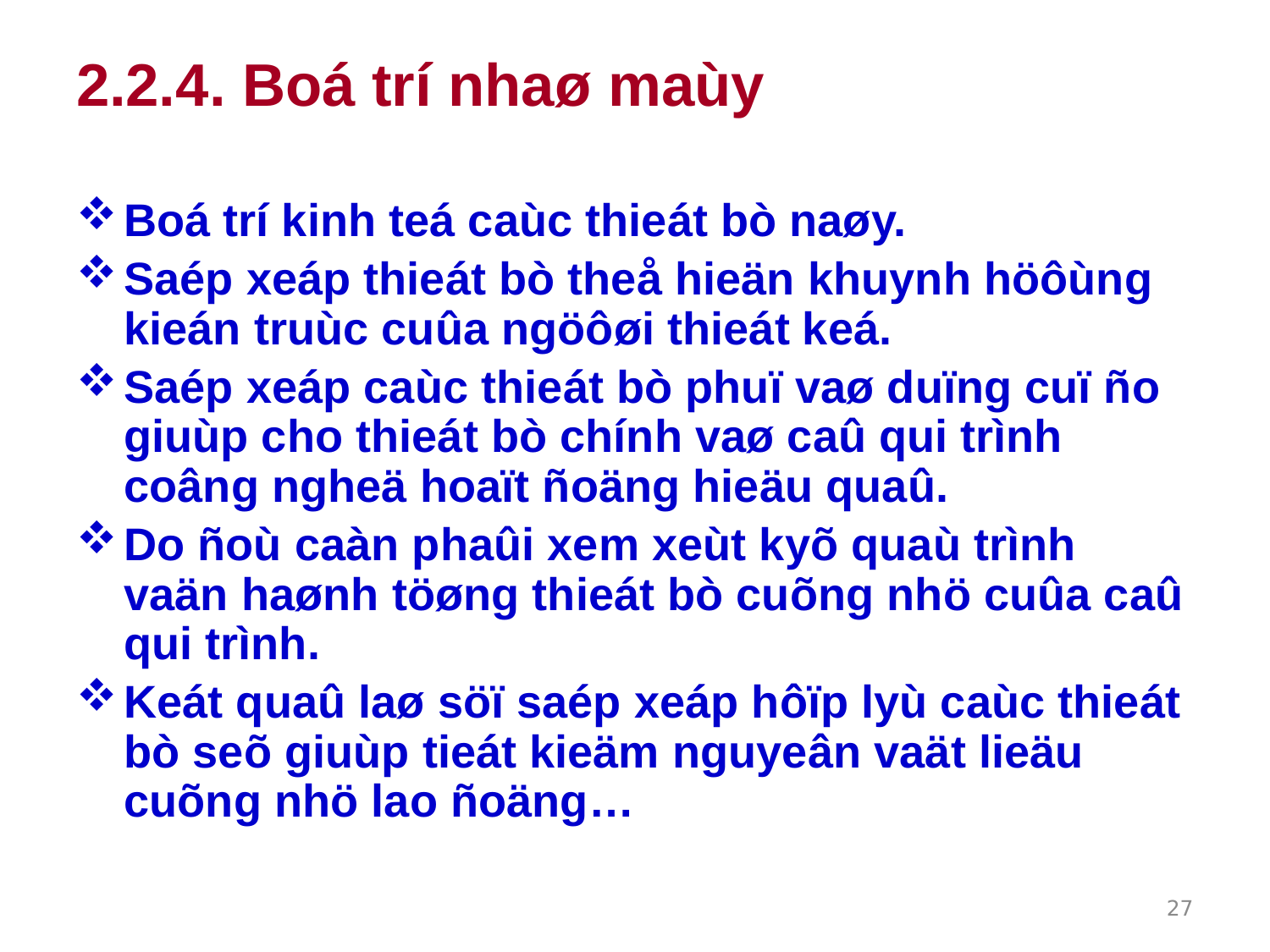

# 2.2.4. Boá trí nhaø maùy
Boá trí kinh teá caùc thieát bò naøy.
Saép xeáp thieát bò theå hieän khuynh höôùng kieán truùc cuûa ngöôøi thieát keá.
Saép xeáp caùc thieát bò phuï vaø duïng cuï ño giuùp cho thieát bò chính vaø caû qui trình coâng ngheä hoaït ñoäng hieäu quaû.
Do ñoù caàn phaûi xem xeùt kyõ quaù trình vaän haønh töøng thieát bò cuõng nhö cuûa caû qui trình.
Keát quaû laø söï saép xeáp hôïp lyù caùc thieát bò seõ giuùp tieát kieäm nguyeân vaät lieäu cuõng nhö lao ñoäng…
27